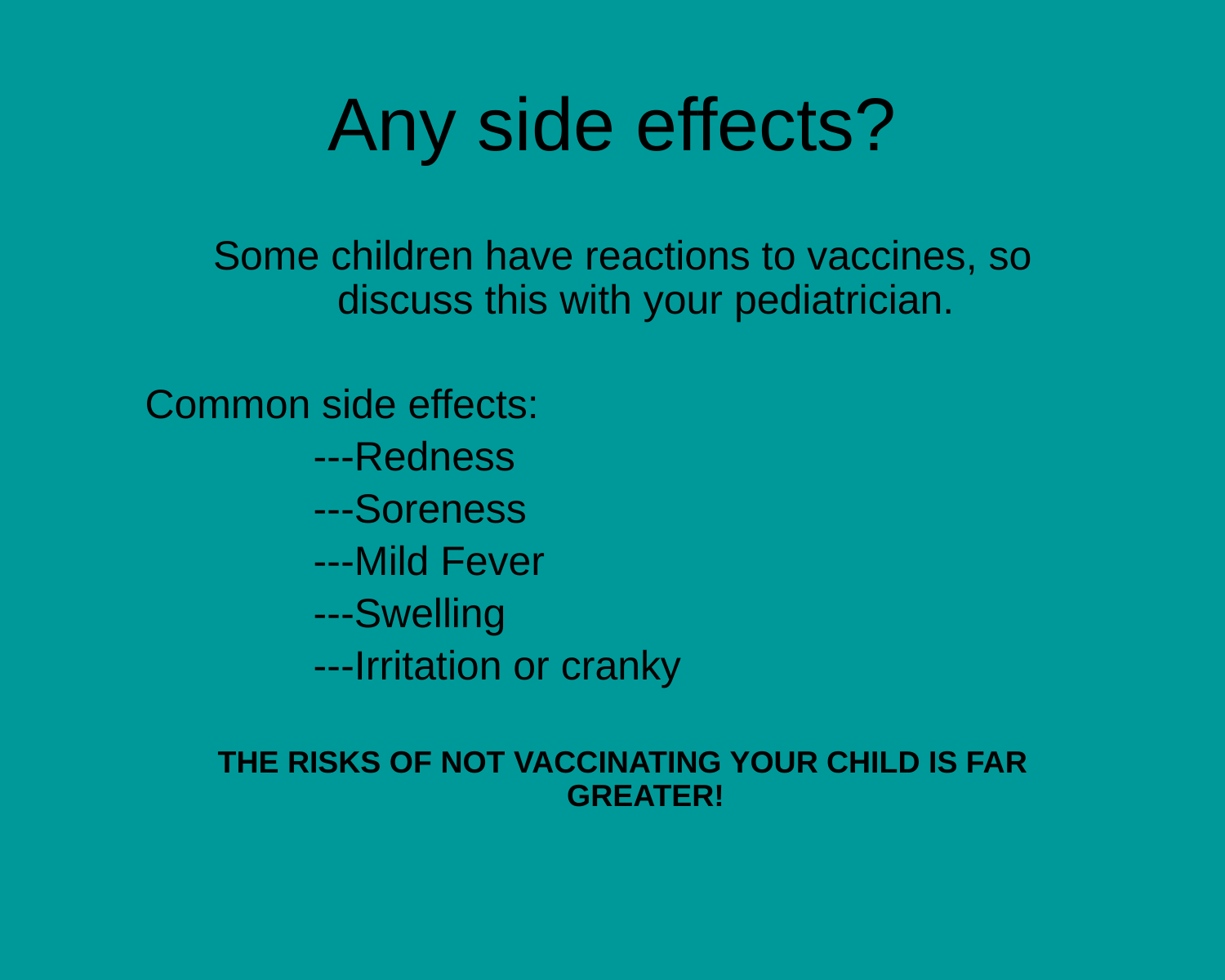

# Any side effects?
Some children have reactions to vaccines, so discuss this with your pediatrician.

Common side effects:
		---Redness
		---Soreness
		---Mild Fever
		---Swelling
		---Irritation or cranky

THE RISKS OF NOT VACCINATING YOUR CHILD IS FAR GREATER!